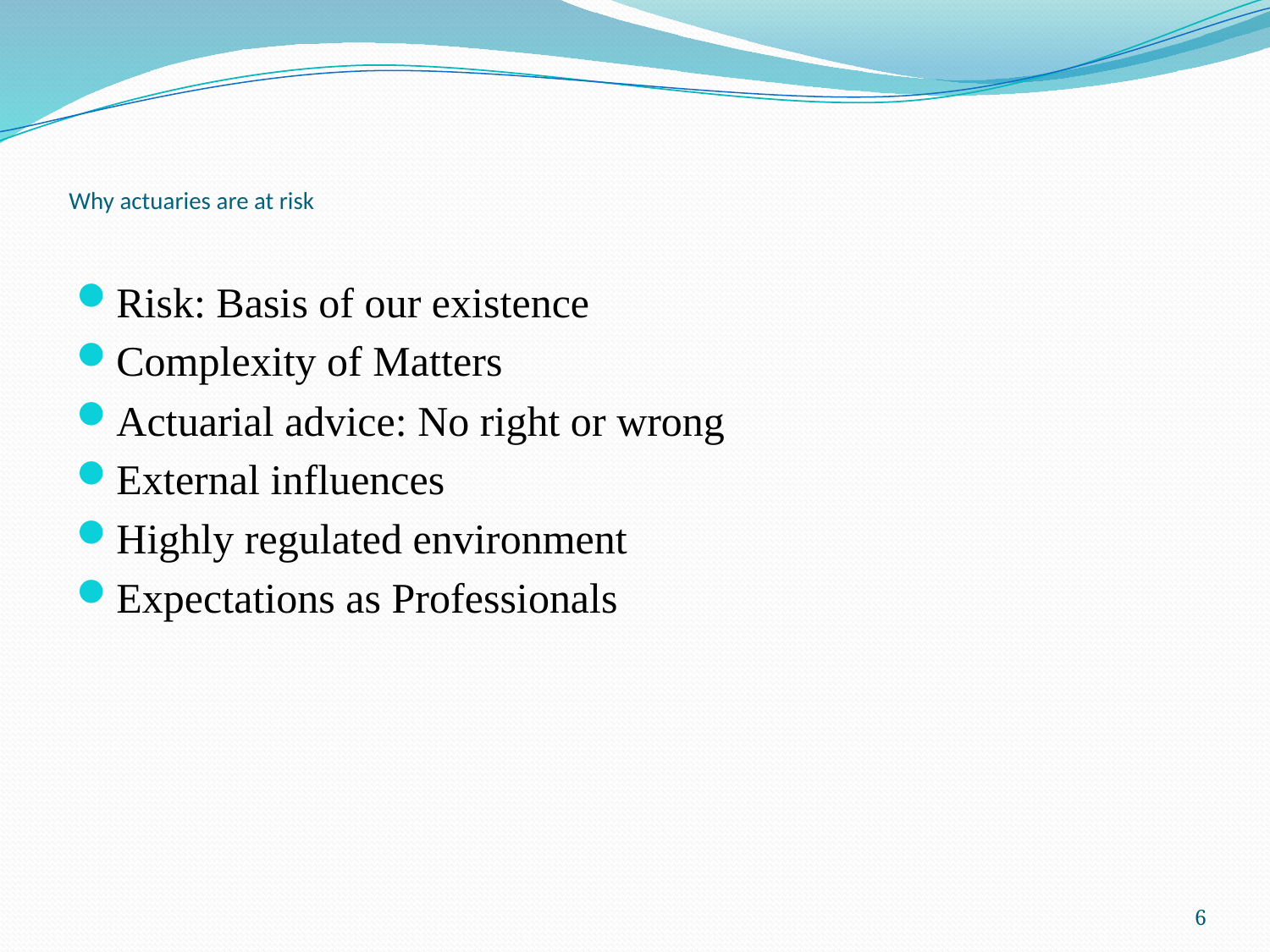

# Why actuaries are at risk
Risk: Basis of our existence
Complexity of Matters
Actuarial advice: No right or wrong
External influences
Highly regulated environment
Expectations as Professionals
6